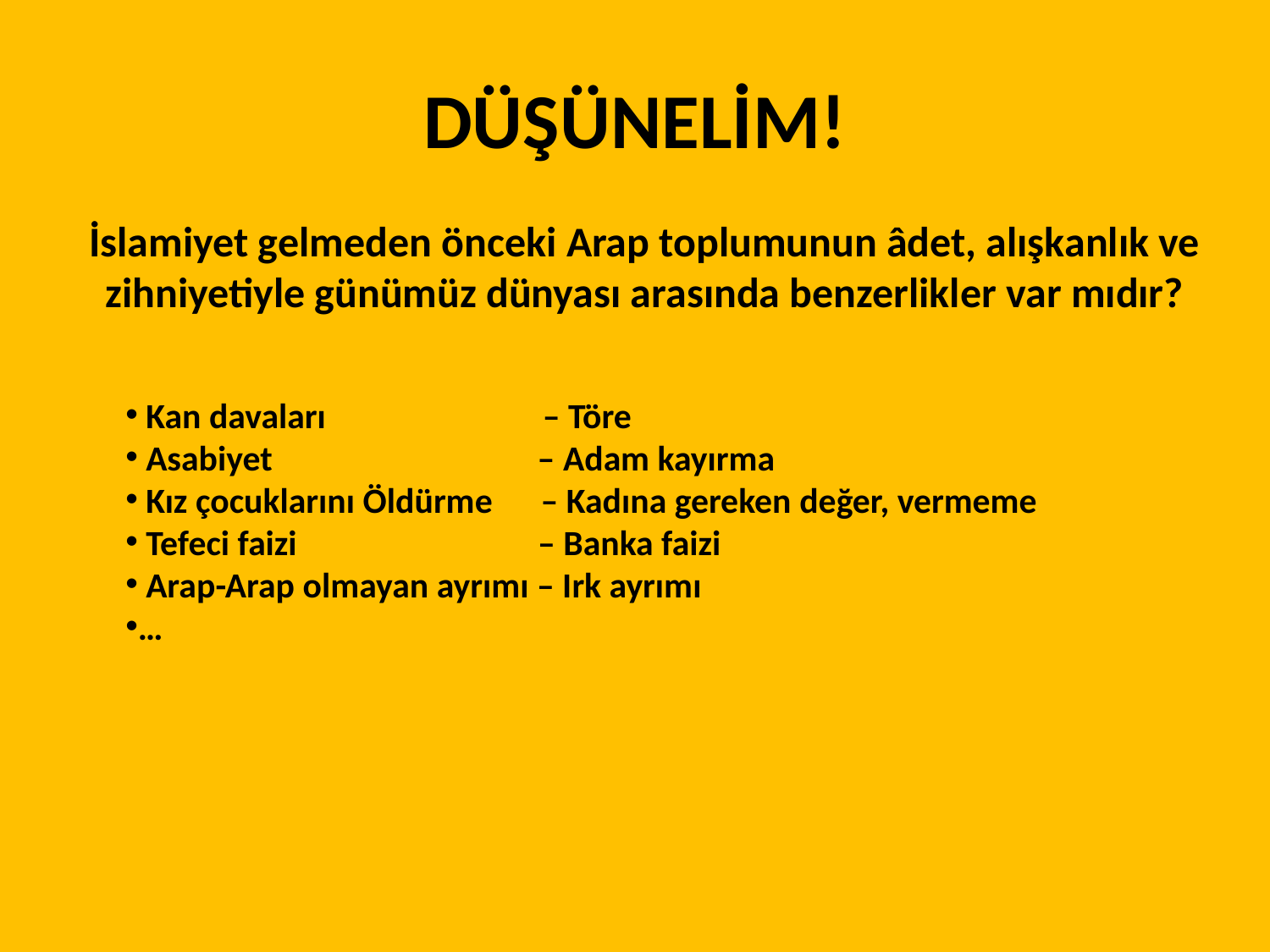

# DÜŞÜNELİM!
İslamiyet gelmeden önceki Arap toplumunun âdet, alışkanlık ve zihniyetiyle günümüz dünyası arasında benzerlikler var mıdır?
 Kan davaları                           – Töre
 Asabiyet                                 – Adam kayırma
 Kız çocuklarını Öldürme      – Kadına gereken değer, vermeme
 Tefeci faizi                              – Banka faizi
 Arap-Arap olmayan ayrımı – Irk ayrımı
…